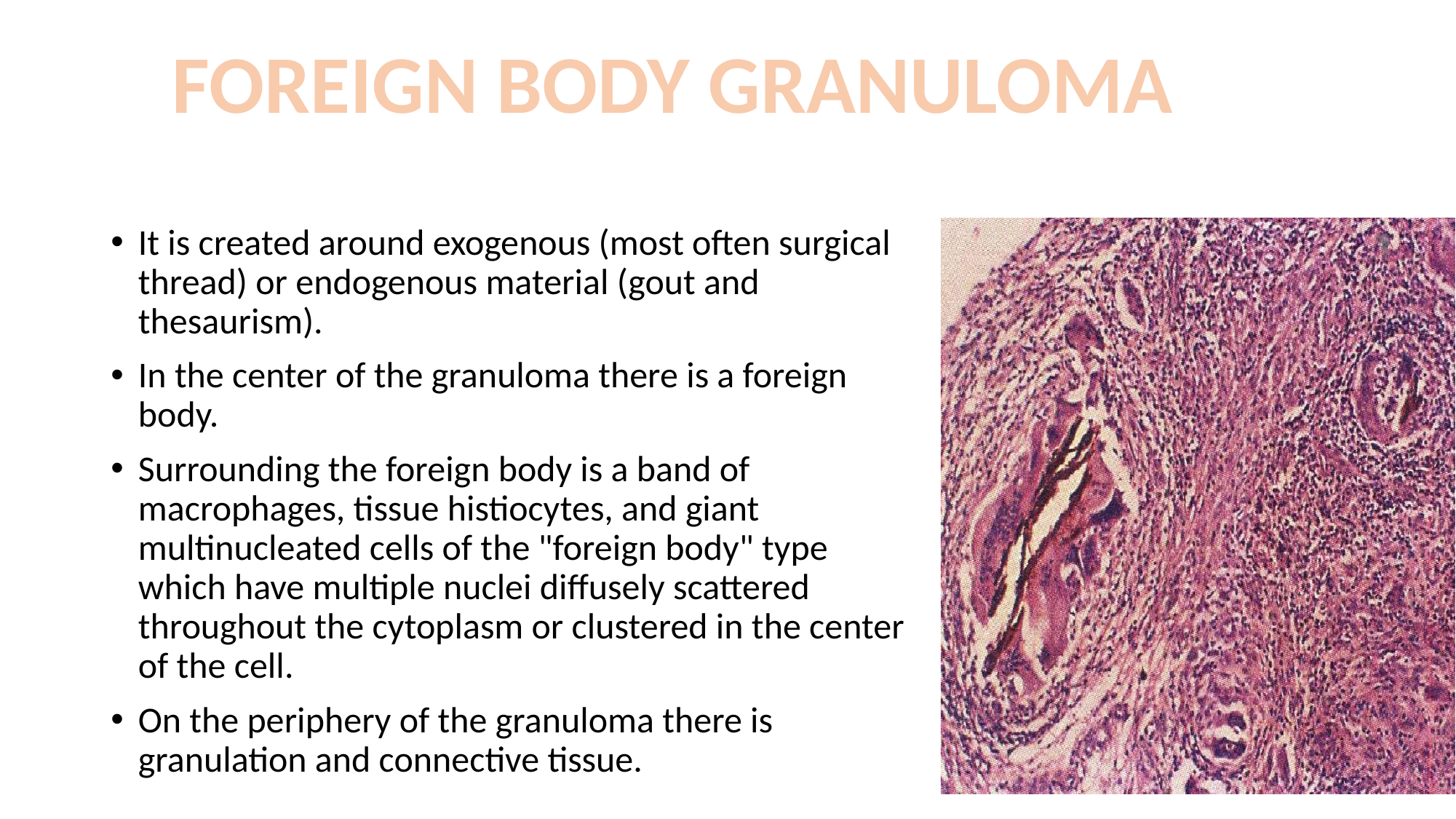

FOREIGN BODY GRANULOMA
It is created around exogenous (most often surgical thread) or endogenous material (gout and thesaurism).
In the center of the granuloma there is a foreign body.
Surrounding the foreign body is a band of macrophages, tissue histiocytes, and giant multinucleated cells of the "foreign body" type which have multiple nuclei diffusely scattered throughout the cytoplasm or clustered in the center of the cell.
On the periphery of the granuloma there is granulation and connective tissue.